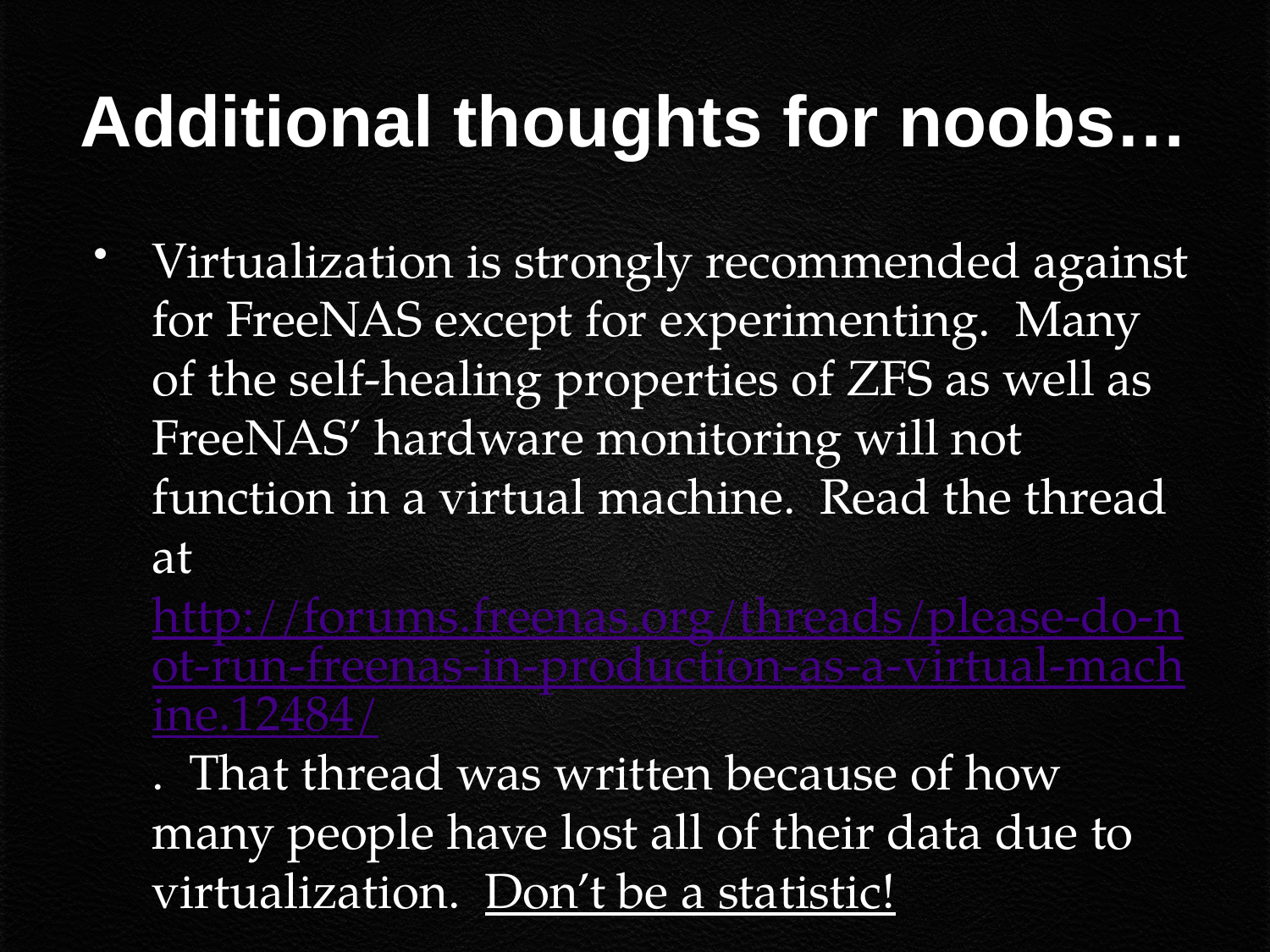

# Additional thoughts for noobs…
Virtualization is strongly recommended against for FreeNAS except for experimenting.  Many of the self-healing properties of ZFS as well as FreeNAS’ hardware monitoring will not function in a virtual machine.  Read the thread at http://forums.freenas.org/threads/please-do-not-run-freenas-in-production-as-a-virtual-machine.12484/.  That thread was written because of how many people have lost all of their data due to virtualization.  Don’t be a statistic!